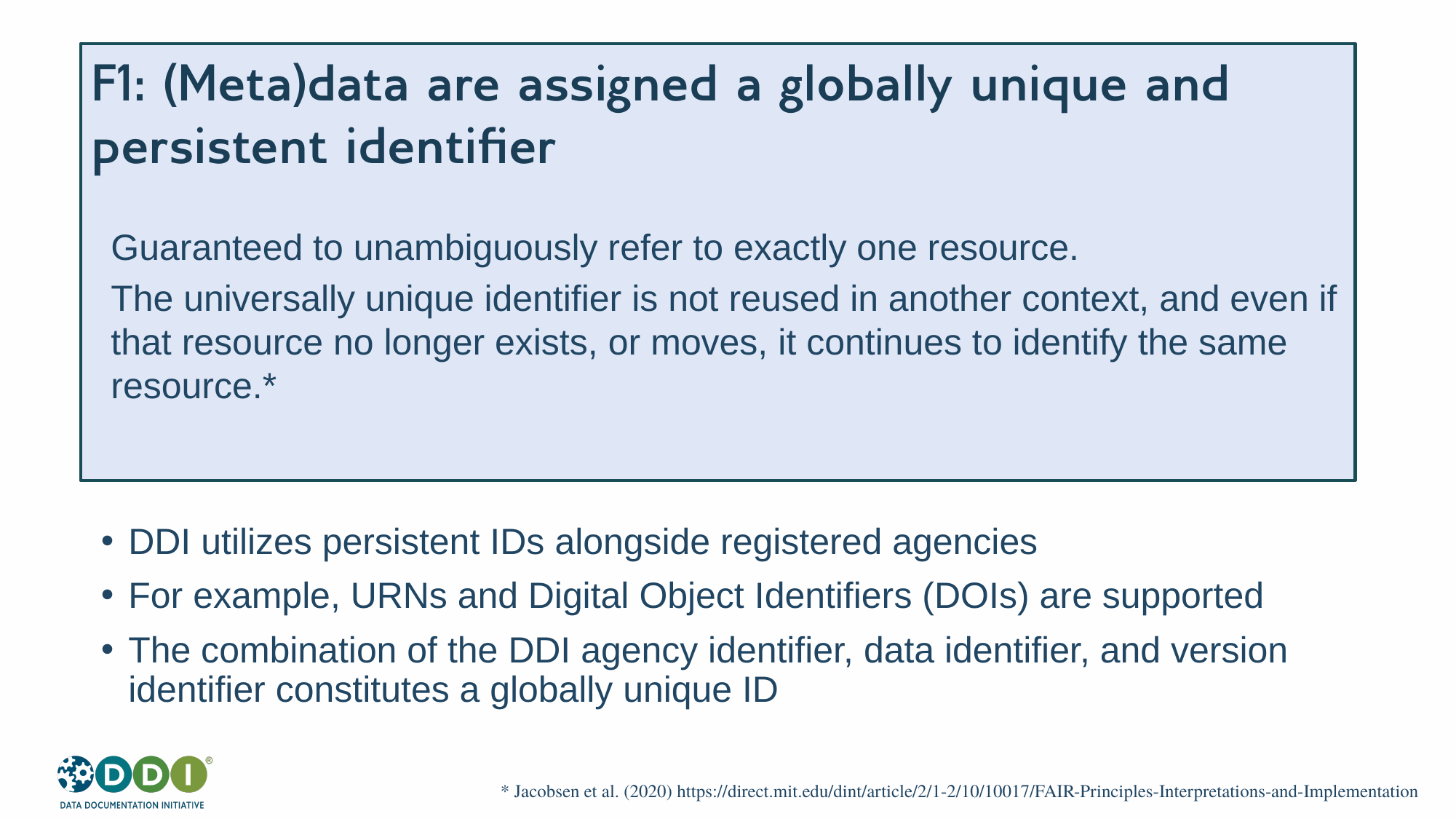

# F1: (Meta)data are assigned a globally unique and persistent identifier

Guaranteed to unambiguously refer to exactly one resource.
The universally unique identifier is not reused in another context, and even if that resource no longer exists, or moves, it continues to identify the same resource.*

DDI utilizes persistent IDs alongside registered agencies
For example, URNs and Digital Object Identifiers (DOIs) are supported
The combination of the DDI agency identifier, data identifier, and version identifier constitutes a globally unique ID

* Jacobsen et al. (2020) https://direct.mit.edu/dint/article/2/1-2/10/10017/FAIR-Principles-Interpretations-and-Implementation